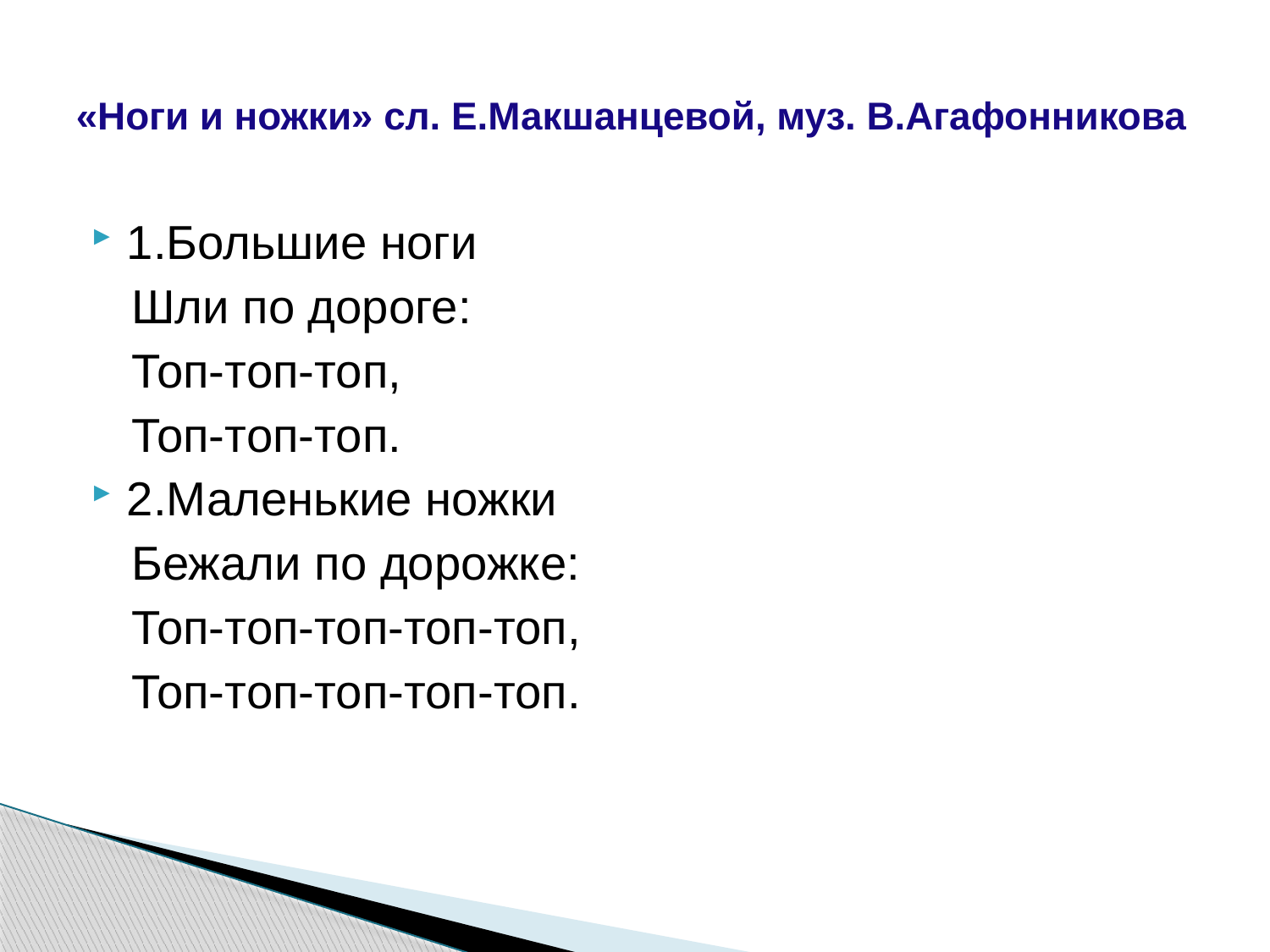

# «Ноги и ножки» сл. Е.Макшанцевой, муз. В.Агафонникова
1.Большие ноги
   Шли по дороге:
   Топ-топ-топ,
   Топ-топ-топ.
2.Маленькие ножки
   Бежали по дорожке:
   Топ-топ-топ-топ-топ,
   Топ-топ-топ-топ-топ.